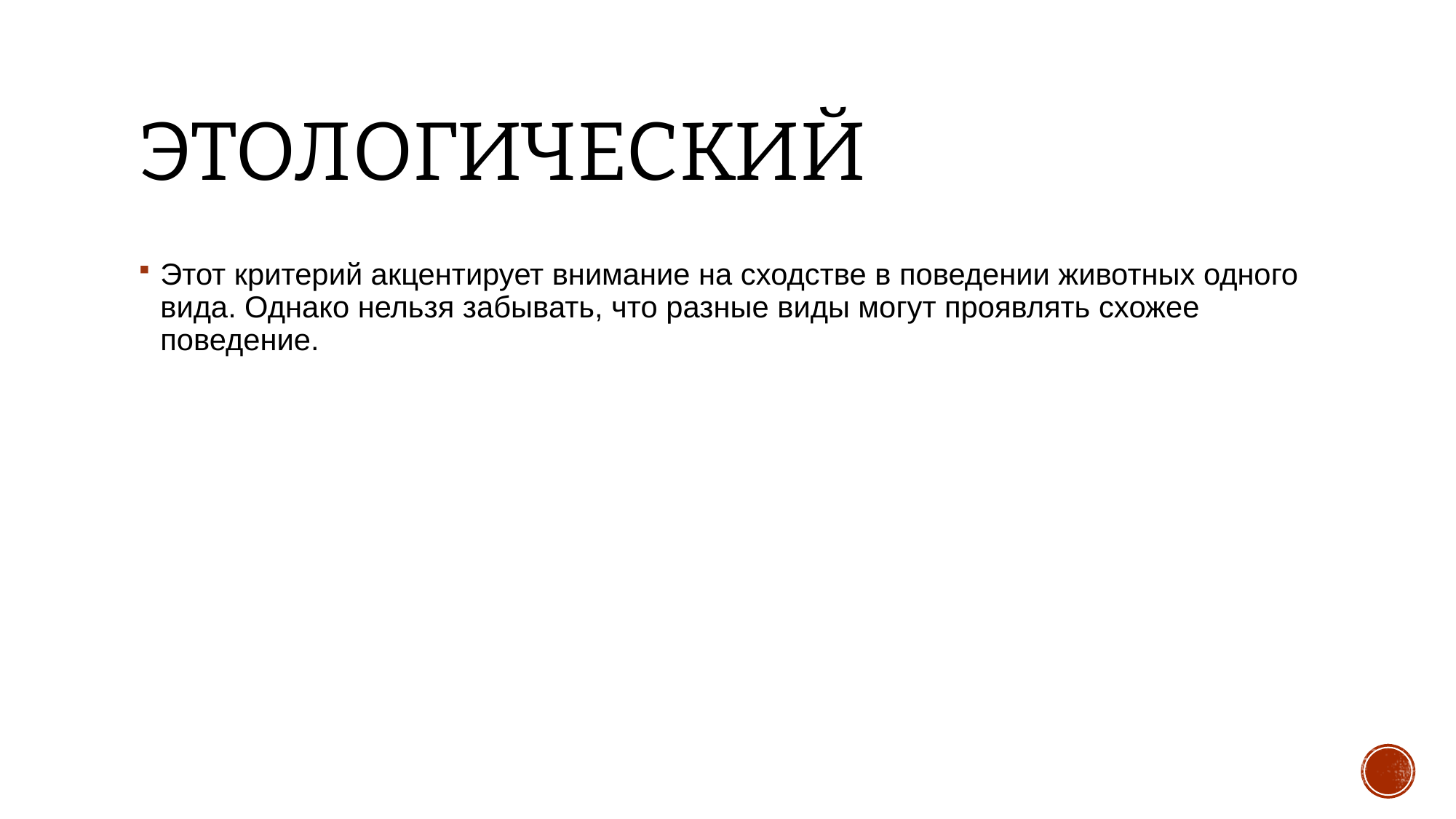

# Этологический
Этот критерий акцентирует внимание на сходстве в поведении животных одного вида. Однако нельзя забывать, что разные виды могут проявлять схожее поведение.